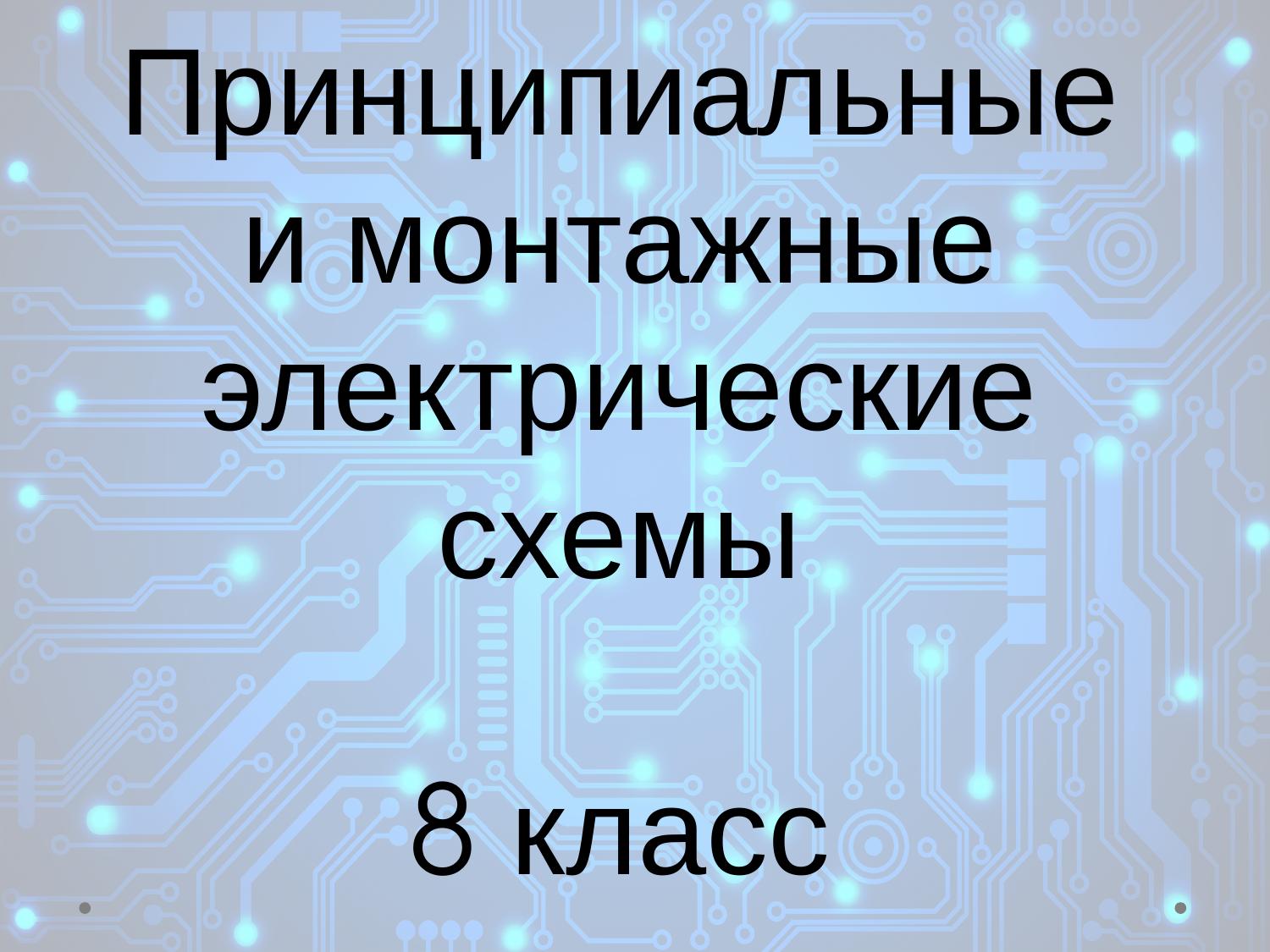

# Принципиальные и монтажные электрические схемы 8 класс